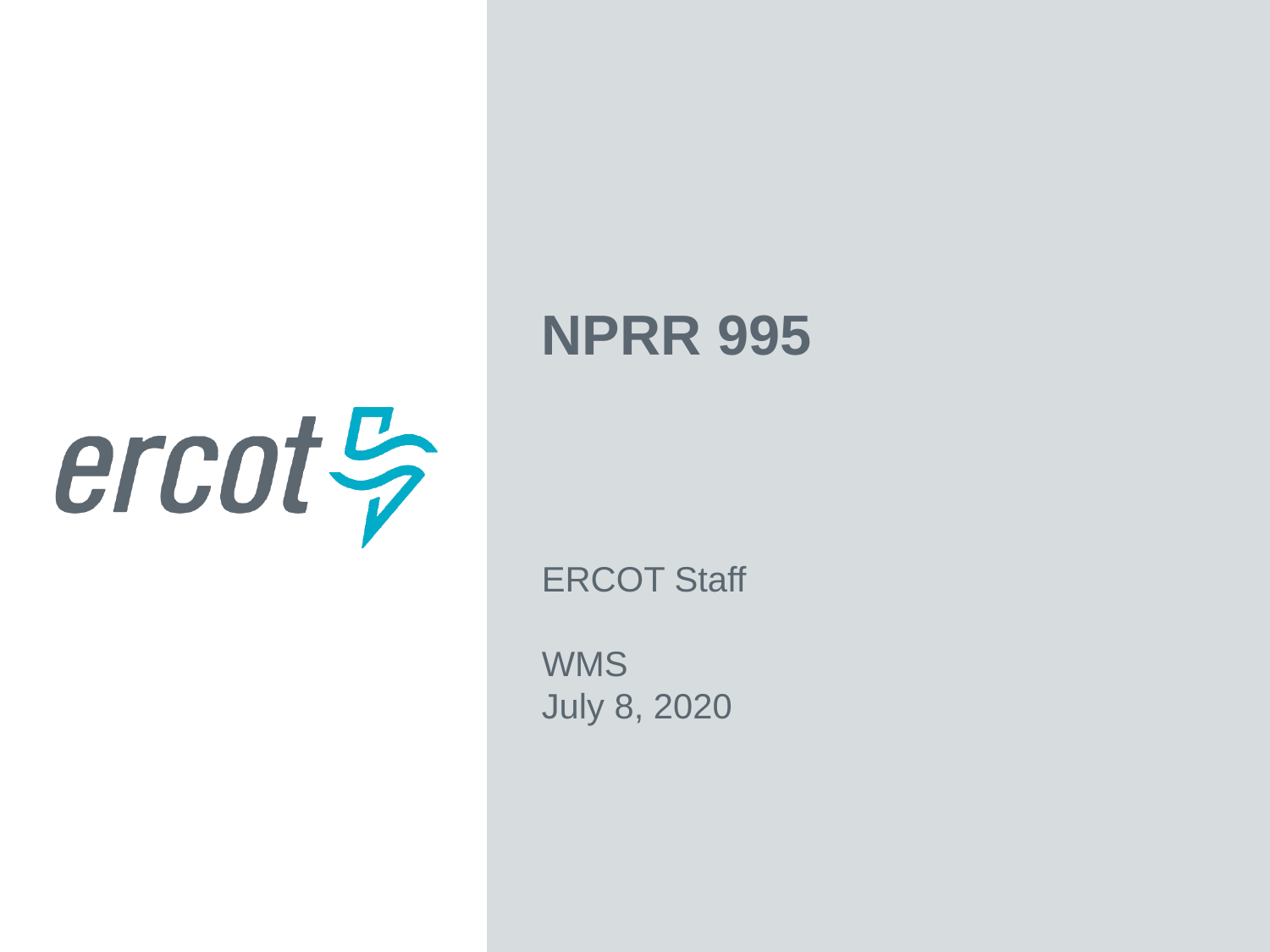

NPRR 995

ERCOT Staff

WMS
July 8, 2020